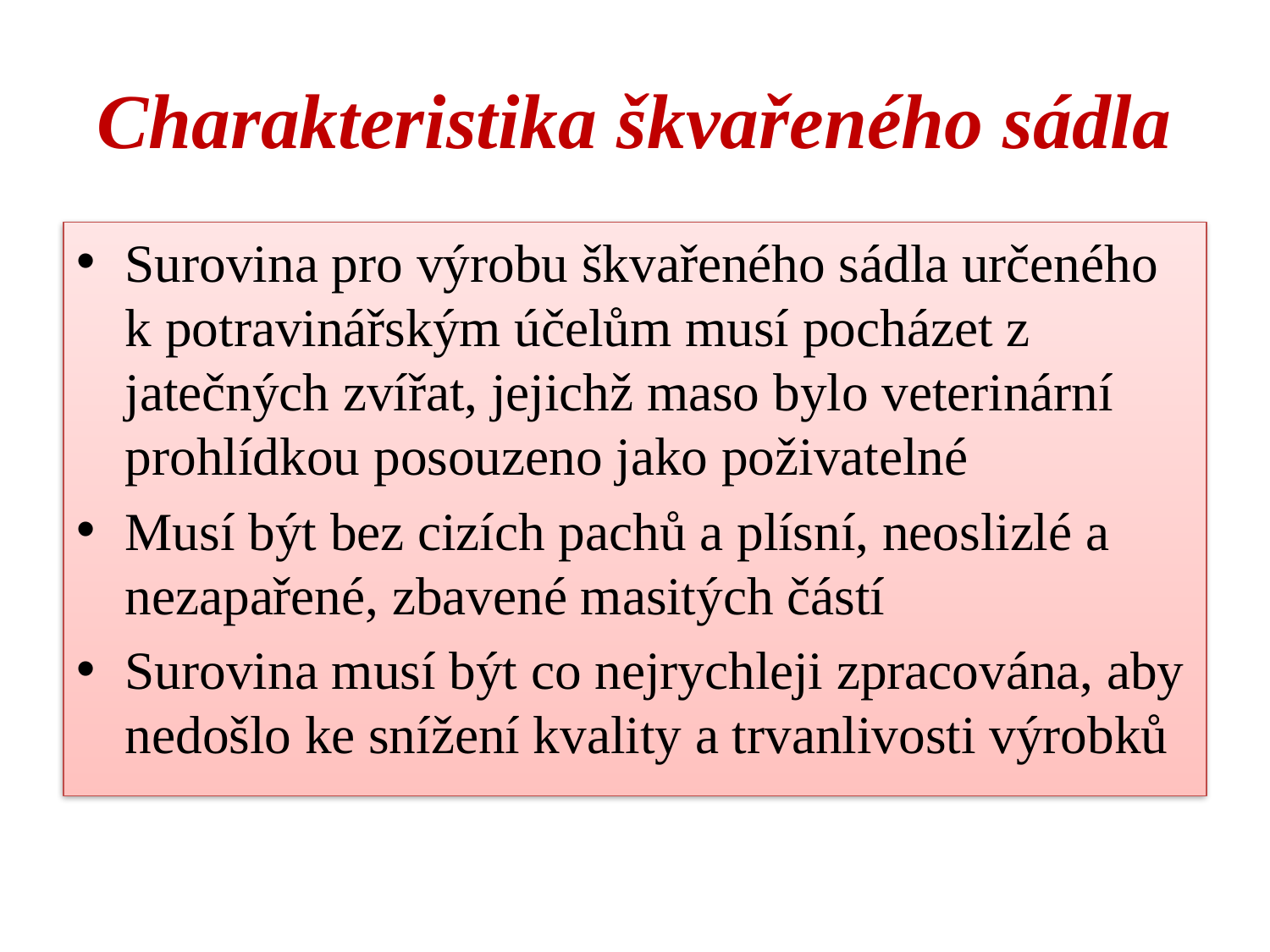

# Charakteristika škvařeného sádla
Surovina pro výrobu škvařeného sádla určeného k potravinářským účelům musí pocházet z jatečných zvířat, jejichž maso bylo veterinární prohlídkou posouzeno jako poživatelné
Musí být bez cizích pachů a plísní, neoslizlé a nezapařené, zbavené masitých částí
Surovina musí být co nejrychleji zpracována, aby nedošlo ke snížení kvality a trvanlivosti výrobků